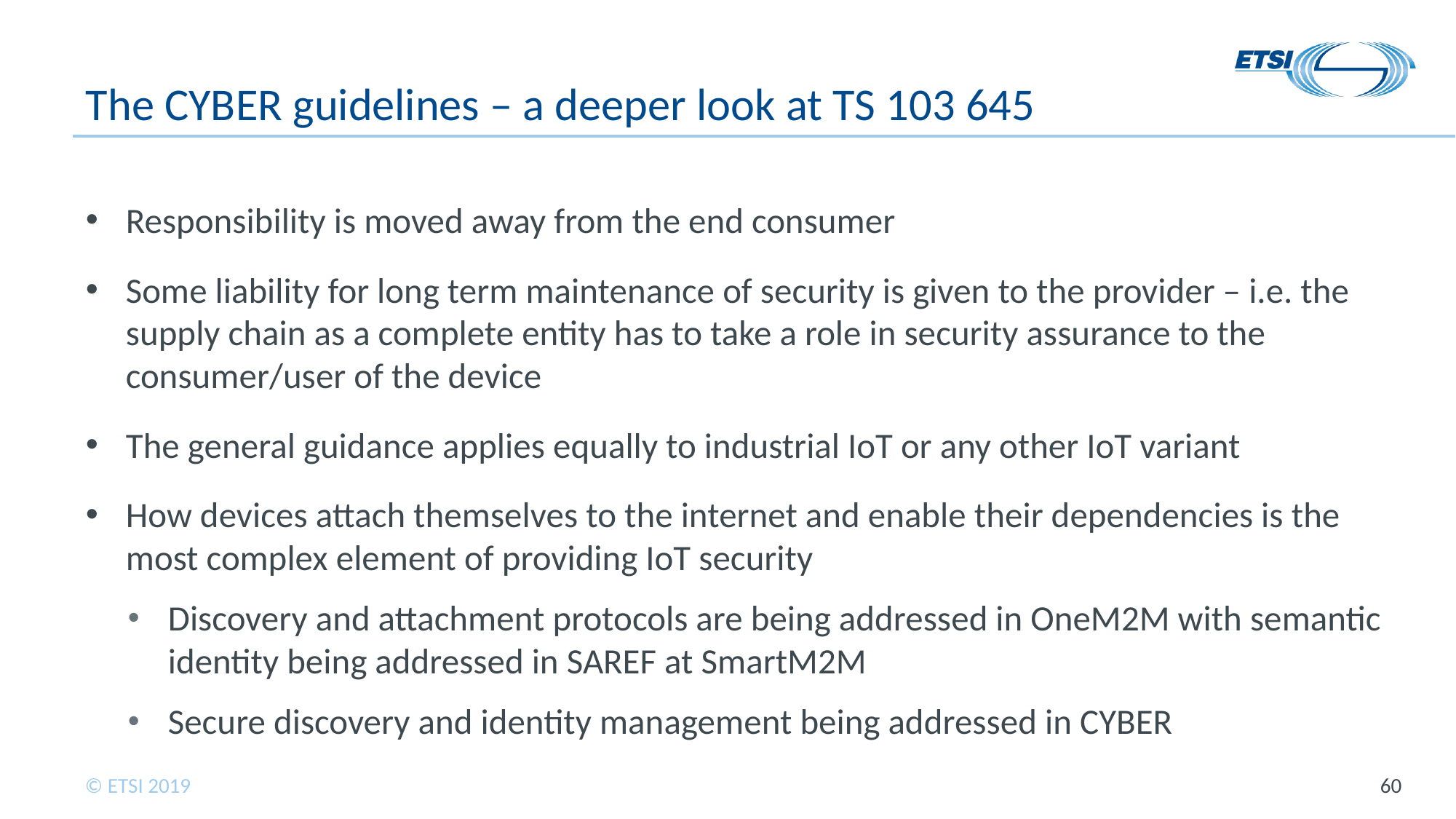

# The CYBER guidelines – a deeper look at TS 103 645
Responsibility is moved away from the end consumer
Some liability for long term maintenance of security is given to the provider – i.e. the supply chain as a complete entity has to take a role in security assurance to the consumer/user of the device
The general guidance applies equally to industrial IoT or any other IoT variant
How devices attach themselves to the internet and enable their dependencies is the most complex element of providing IoT security
Discovery and attachment protocols are being addressed in OneM2M with semantic identity being addressed in SAREF at SmartM2M
Secure discovery and identity management being addressed in CYBER